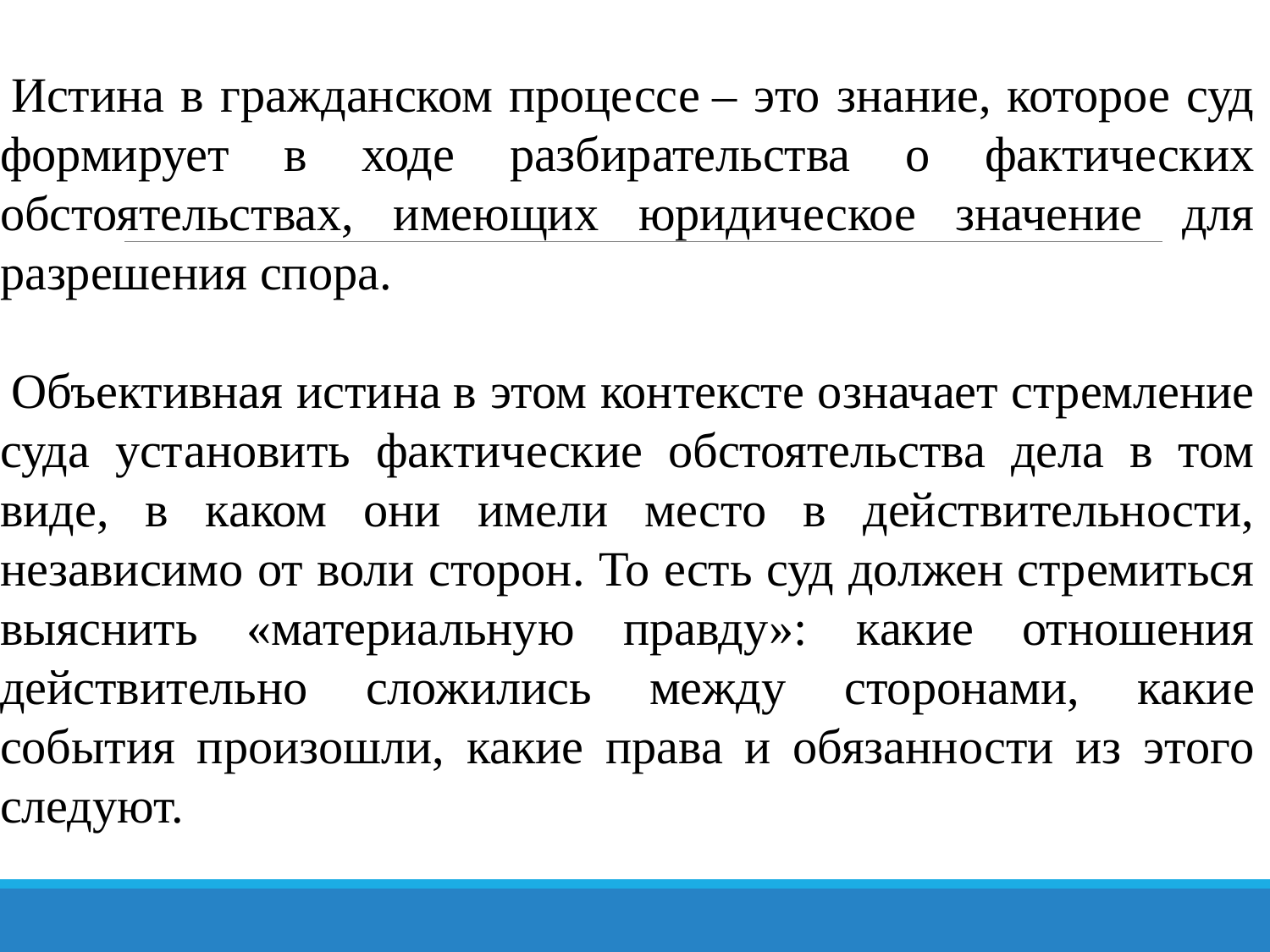

Истина в гражданском процессе ‒ это знание, которое суд формирует в ходе разбирательства о фактических обстоятельствах, имеющих юридическое значение для разрешения спора.

Объективная истина в этом контексте означает стремление суда установить фактические обстоятельства дела в том виде, в каком они имели место в действительности, независимо от воли сторон. То есть суд должен стремиться выяснить «материальную правду»: какие отношения действительно сложились между сторонами, какие события произошли, какие права и обязанности из этого следуют.